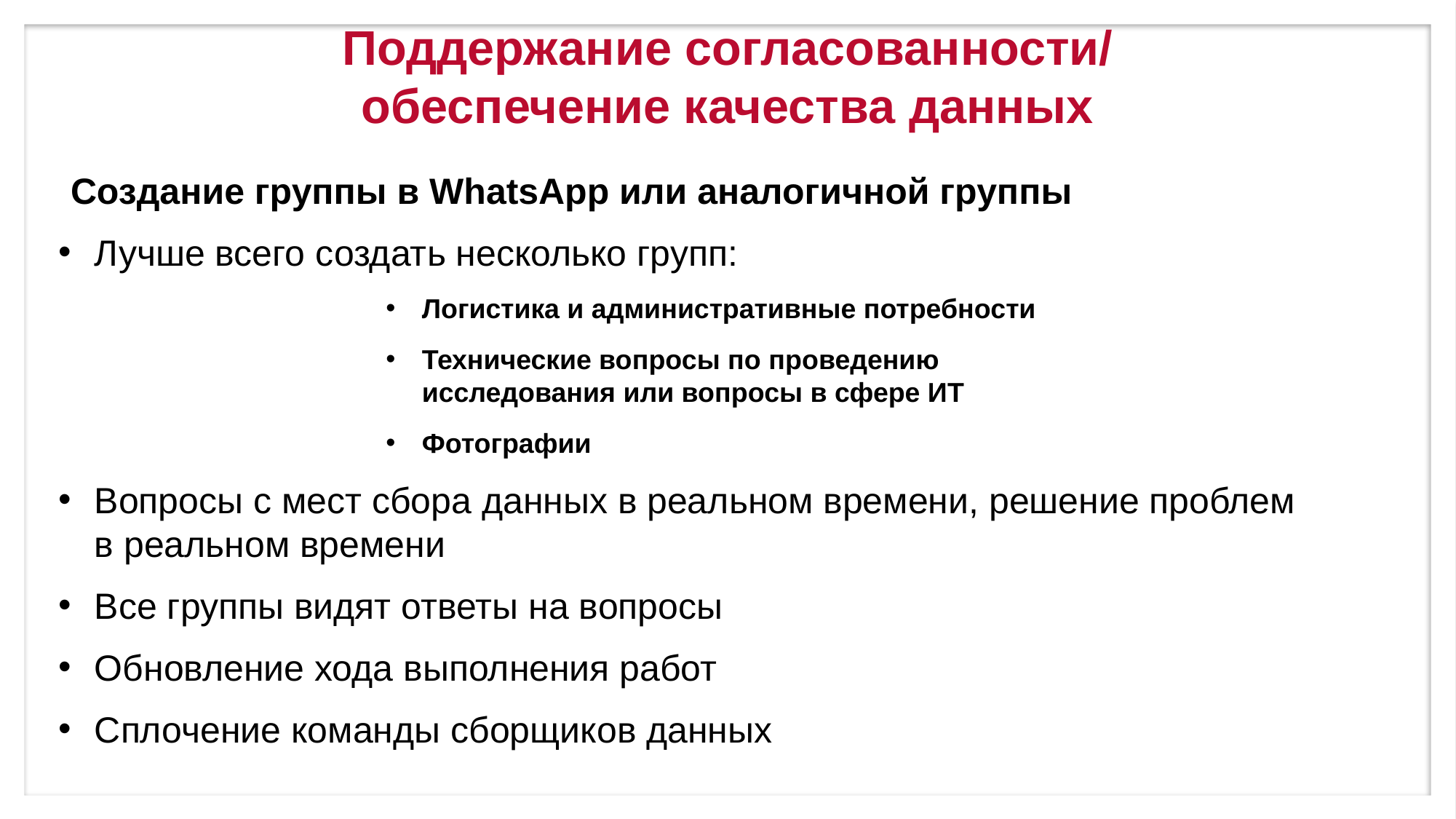

# Поддержание согласованности/ обеспечение качества данных
Создание группы в WhatsApp или аналогичной группы
Лучше всего создать несколько групп:
Логистика и административные потребности
Технические вопросы по проведению
исследования или вопросы в сфере ИТ
Фотографии
Вопросы с мест сбора данных в реальном времени, решение проблем
в реальном времени
Все группы видят ответы на вопросы
Обновление хода выполнения работ
Сплочение команды сборщиков данных